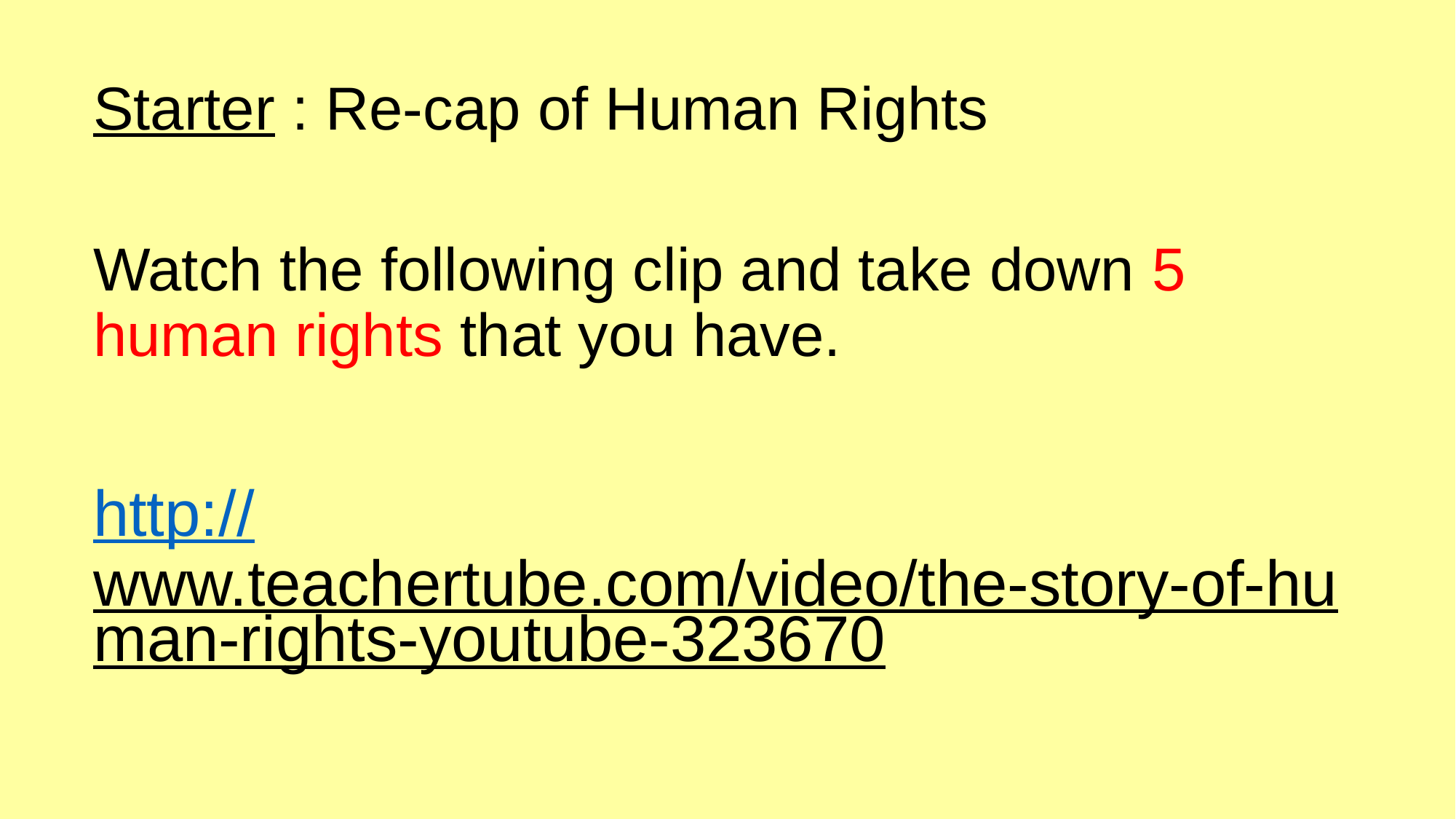

Starter : Re-cap of Human Rights

Watch the following clip and take down 5 human rights that you have.
# http://www.teachertube.com/video/the-story-of-human-rights-youtube-323670